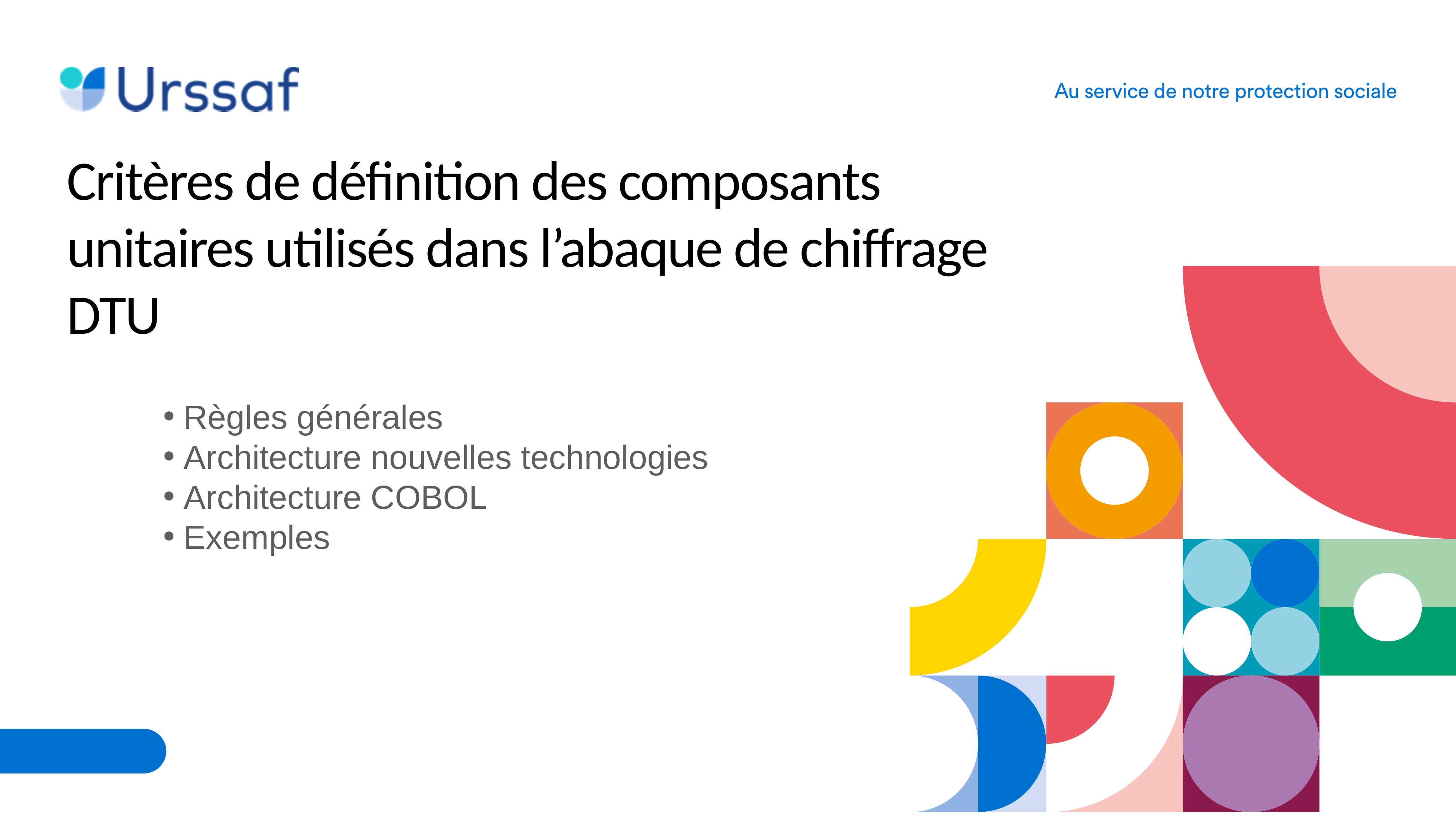

# Critères de définition des composants unitaires utilisés dans l’abaque de chiffrage DTU
Règles générales
Architecture nouvelles technologies
Architecture COBOL
Exemples